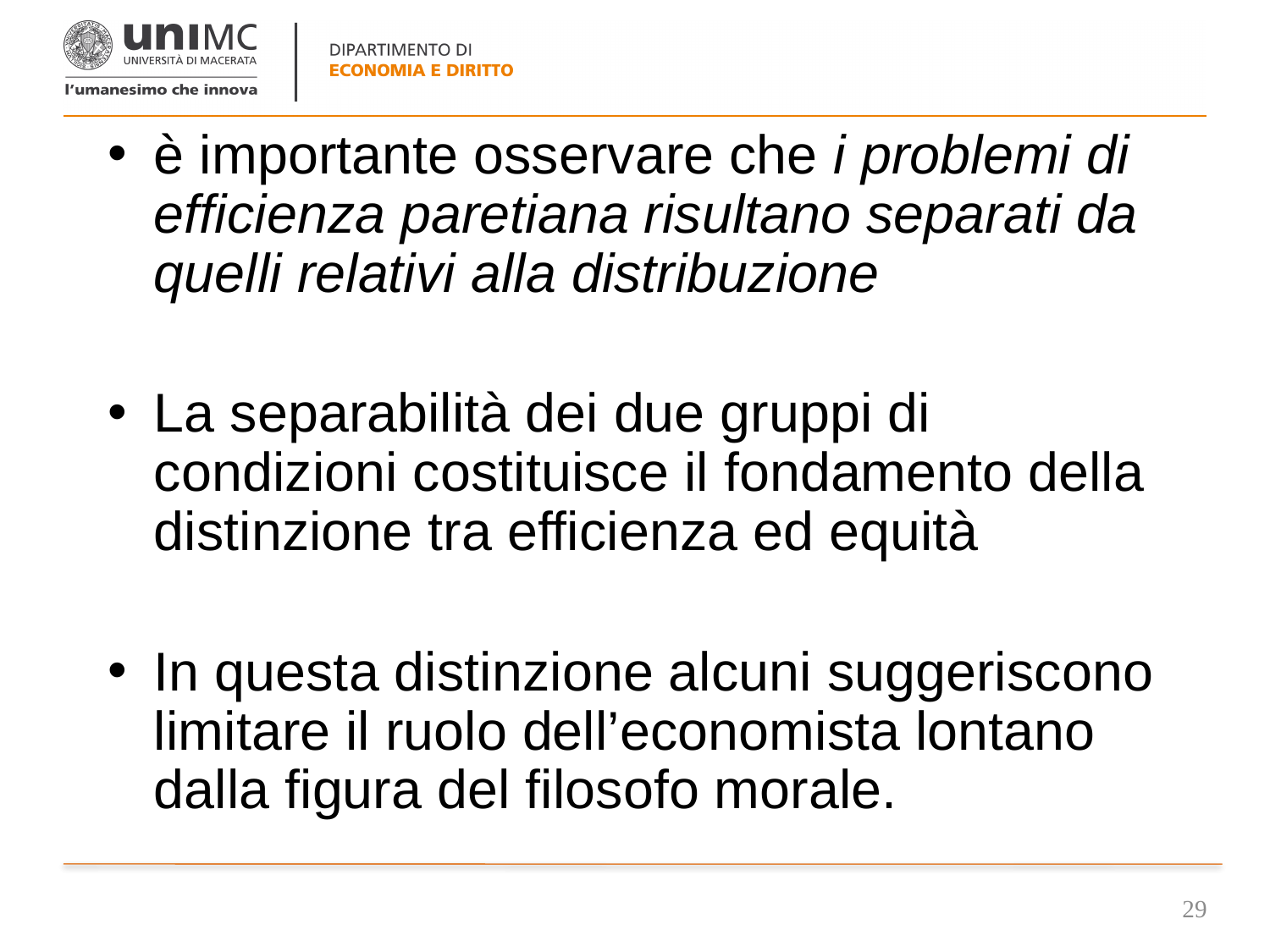

è importante osservare che i problemi di efficienza paretiana risultano separati da quelli relativi alla distribuzione

La separabilità dei due gruppi di condizioni costituisce il fondamento della distinzione tra efficienza ed equità

In questa distinzione alcuni suggeriscono limitare il ruolo dell’economista lontano dalla figura del filosofo morale.
29